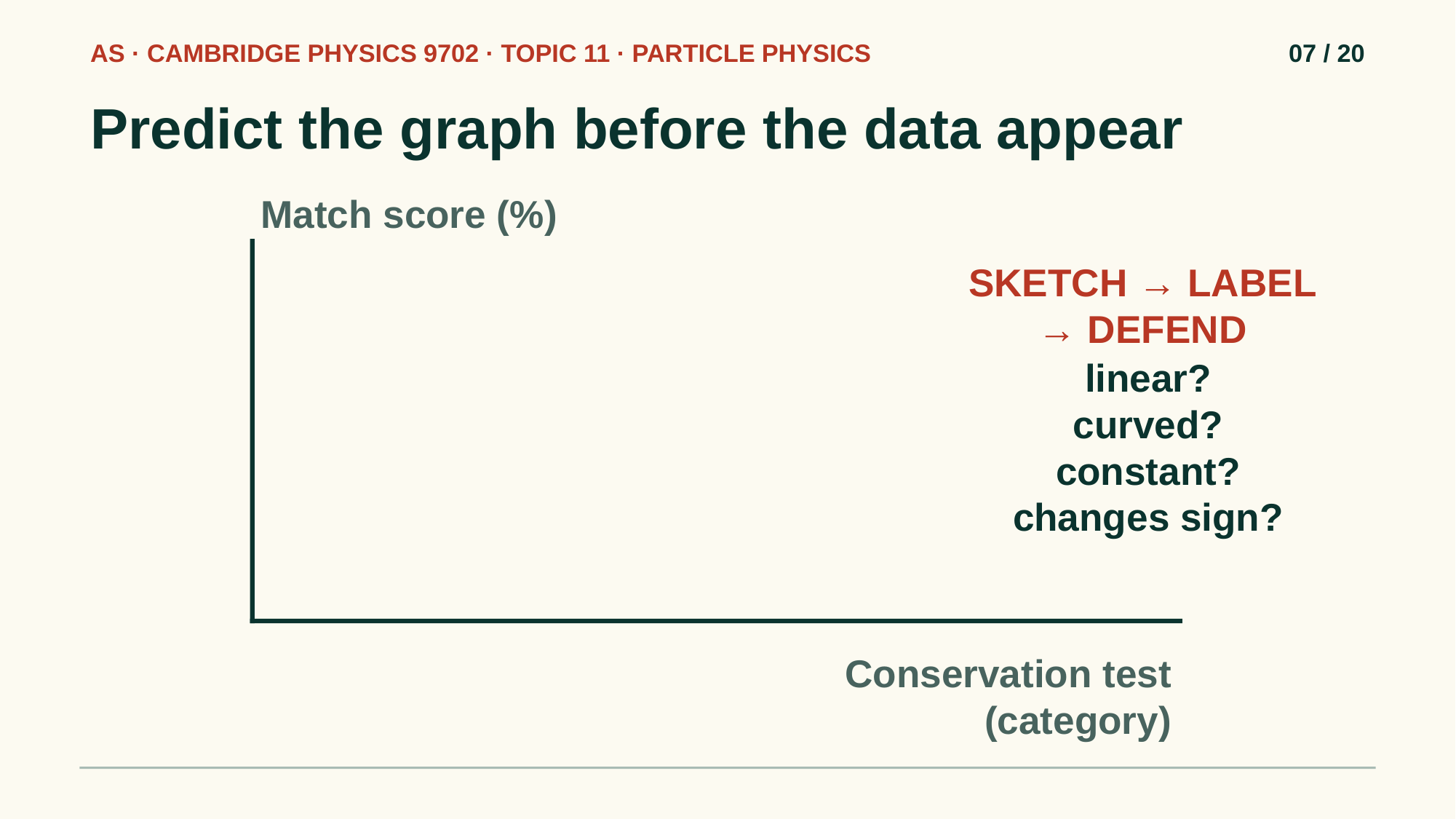

AS · CAMBRIDGE PHYSICS 9702 · TOPIC 11 · PARTICLE PHYSICS
07 / 20
Predict the graph before the data appear
Match score (%)

SKETCH → LABEL → DEFEND
linear?
curved?
constant?
changes sign?

Conservation test (category)